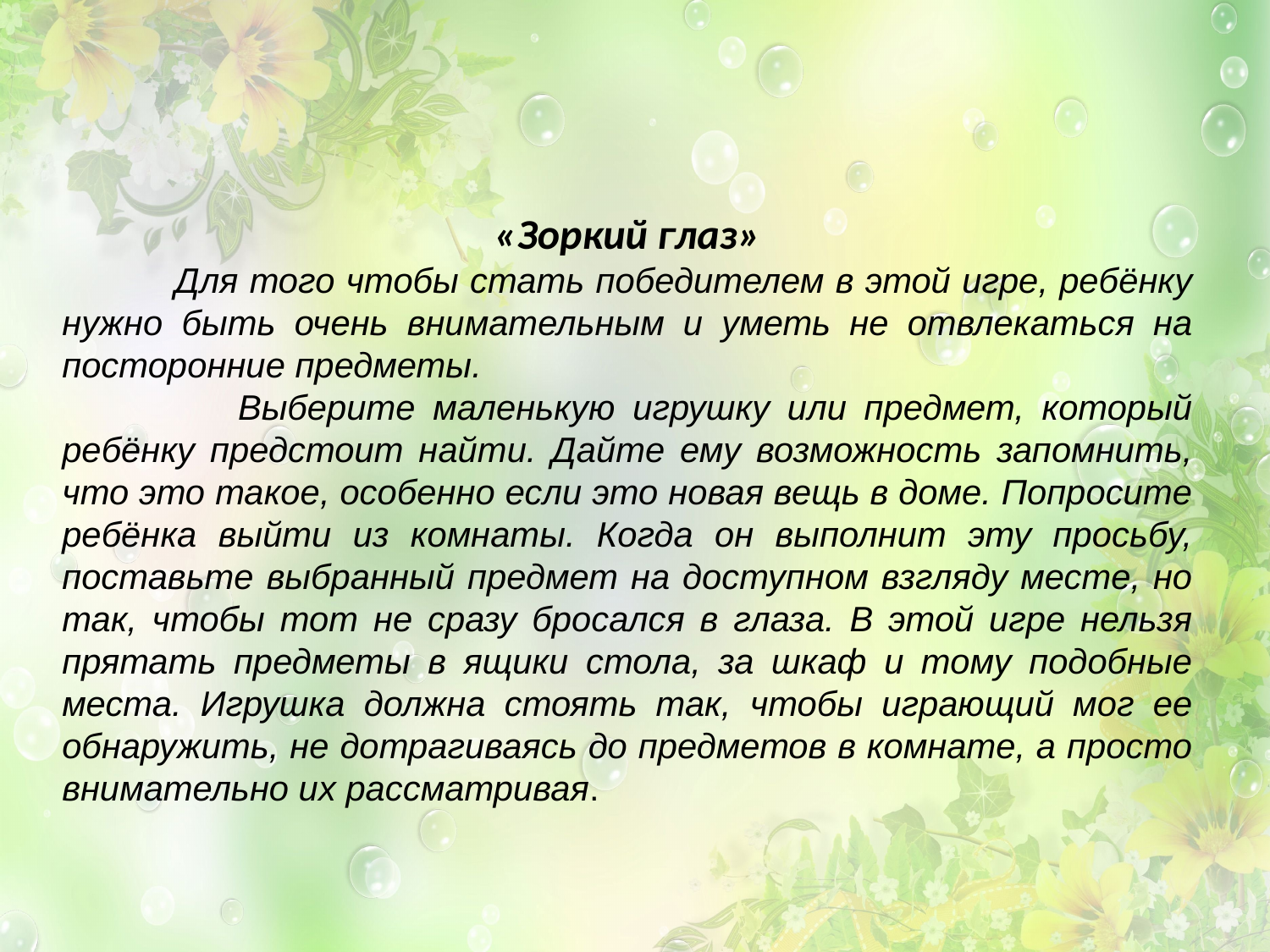

«Зоркий глаз»
          Для того чтобы стать победителем в этой игре, ребёнку нужно быть очень внимательным и уметь не отвлекаться на посторонние предметы.
          Выберите маленькую игрушку или предмет, который ребёнку предстоит найти. Дайте ему возможность запомнить, что это такое, особенно если это новая вещь в доме. Попросите ребёнка выйти из комнаты. Когда он выполнит эту просьбу, поставьте выбранный предмет на доступном взгляду месте, но так, чтобы тот не сразу бросался в глаза. В этой игре нельзя прятать предметы в ящики стола, за шкаф и тому подобные места. Игрушка должна стоять так, чтобы играющий мог ее обнаружить, не дотрагиваясь до предметов в комнате, а просто внимательно их рассматривая.